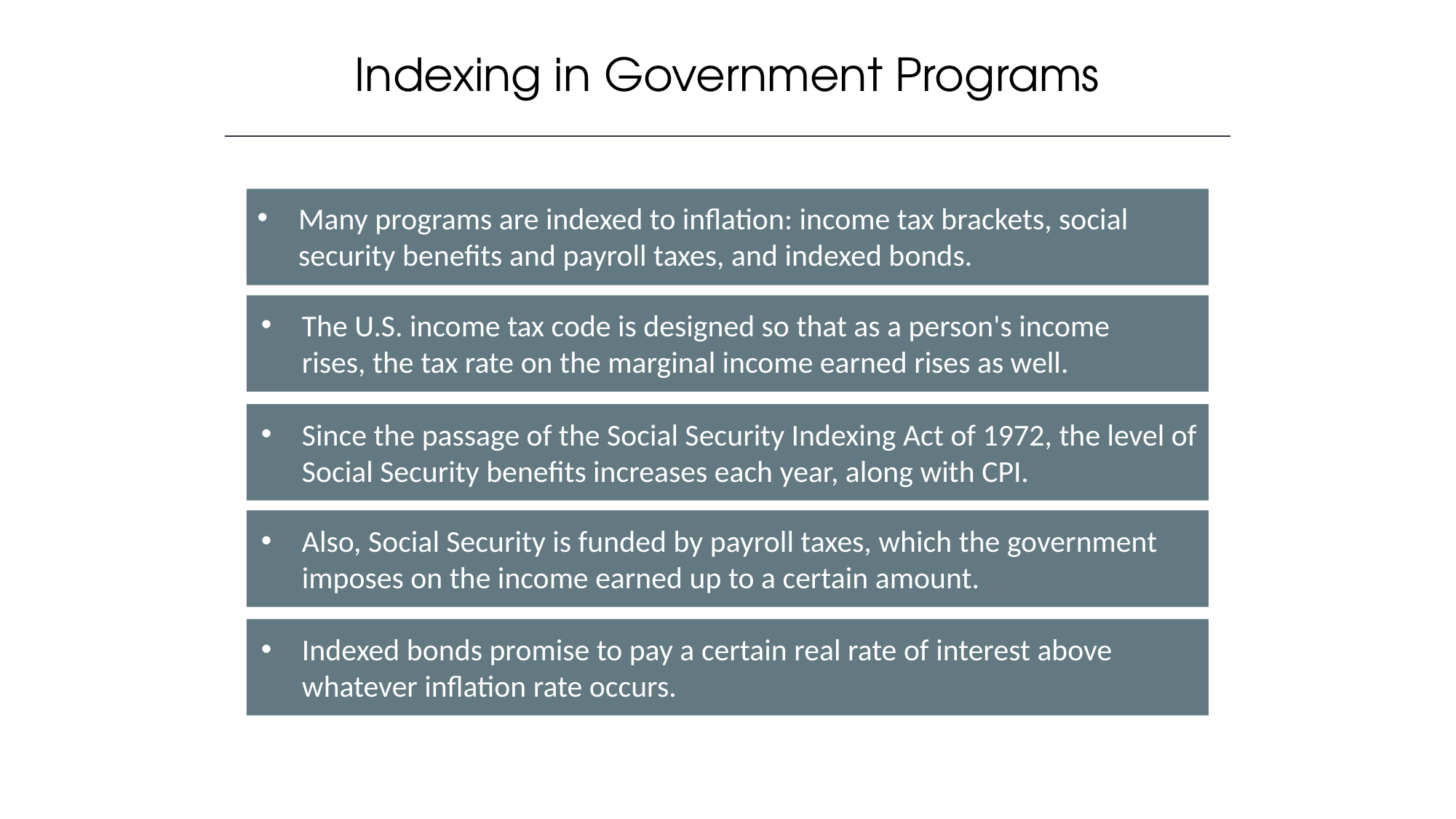

Indexing in Government Programs
HAWKES LEARNING

Many programs are indexed to inflation: income tax brackets, social security benefits and payroll taxes, and indexed bonds.

The U.S. income tax code is designed so that as a person's income rises, the tax rate on the marginal income earned rises as well.

Since the passage of the Social Security Indexing Act of 1972, the level of Social Security benefits increases each year, along with CPI.

Also, Social Security is funded by payroll taxes, which the government imposes on the income earned up to a certain amount.

Indexed bonds promise to pay a certain real rate of interest above whatever inflation rate occurs.